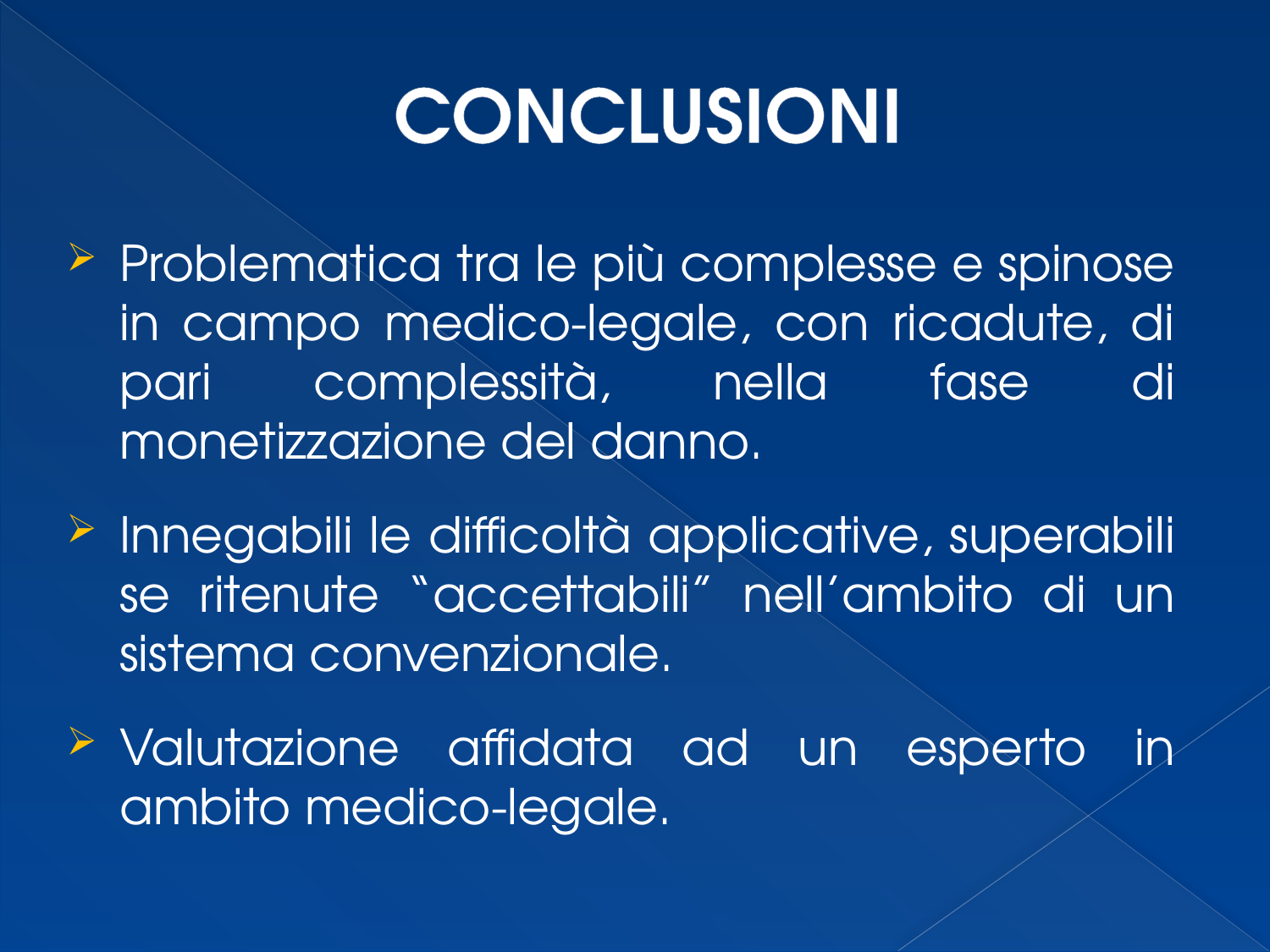

# CONCLUSIONI
Problematica tra le più complesse e spinose in campo medico-legale, con ricadute, di pari complessità, nella fase di monetizzazione del danno.

Innegabili le difficoltà applicative, superabili se ritenute “accettabili” nell’ambito di un sistema convenzionale.

Valutazione affidata ad un esperto in ambito medico-legale.